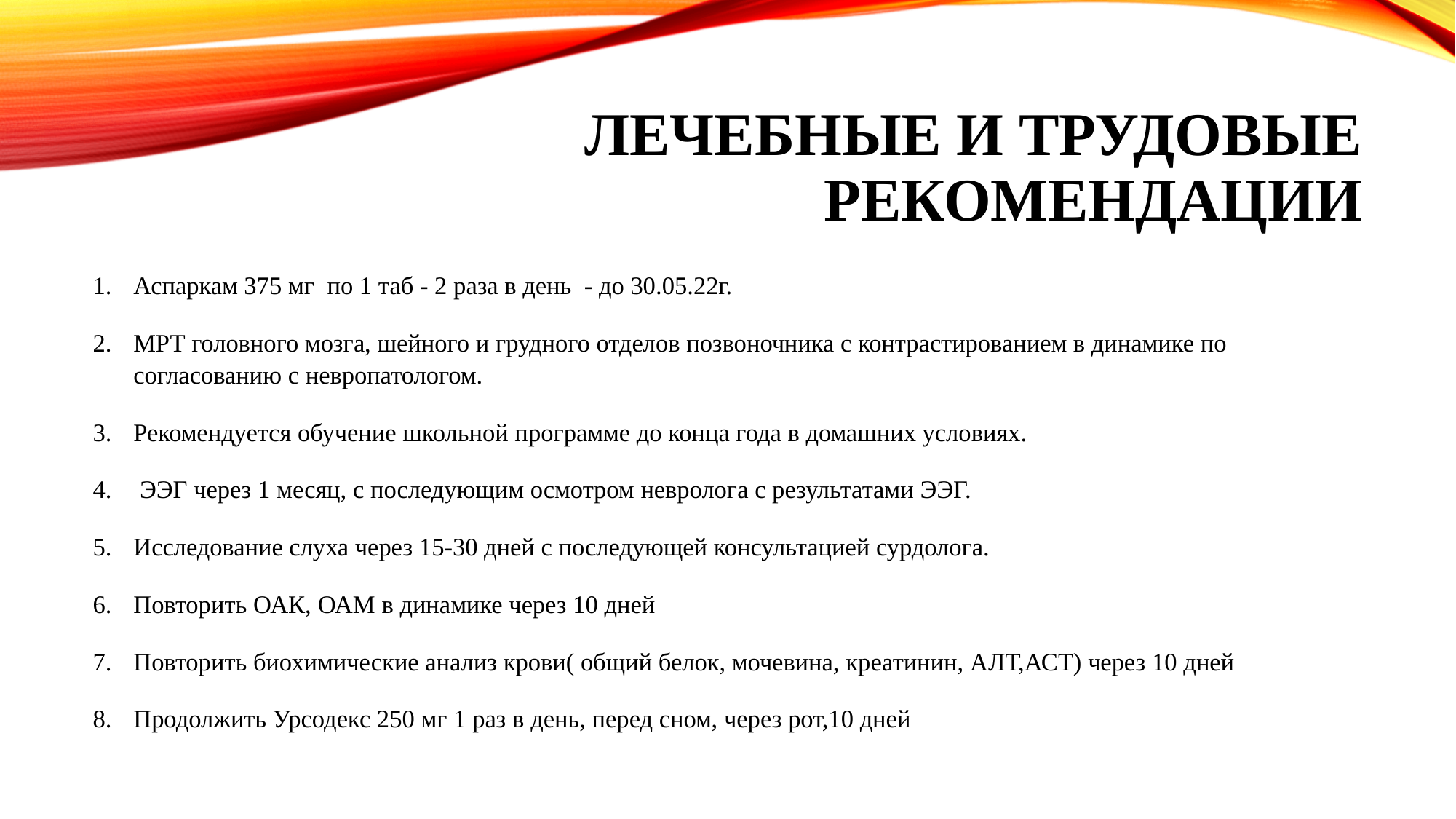

# Лечебные и трудовые рекомендации
Аспаркам 375 мг  по 1 таб - 2 раза в день  - до 30.05.22г.
МРТ головного мозга, шейного и грудного отделов позвоночника с контрастированием в динамике по согласованию с невропатологом.
Рекомендуется обучение школьной программе до конца года в домашних условиях.
 ЭЭГ через 1 месяц, с последующим осмотром невролога с результатами ЭЭГ.
Исследование слуха через 15-30 дней с последующей консультацией сурдолога.
Повторить ОАК, ОАМ в динамике через 10 дней
Повторить биохимические анализ крови( общий белок, мочевина, креатинин, АЛТ,АСТ) через 10 дней
Продолжить Урсодекс 250 мг 1 раз в день, перед сном, через рот,10 дней